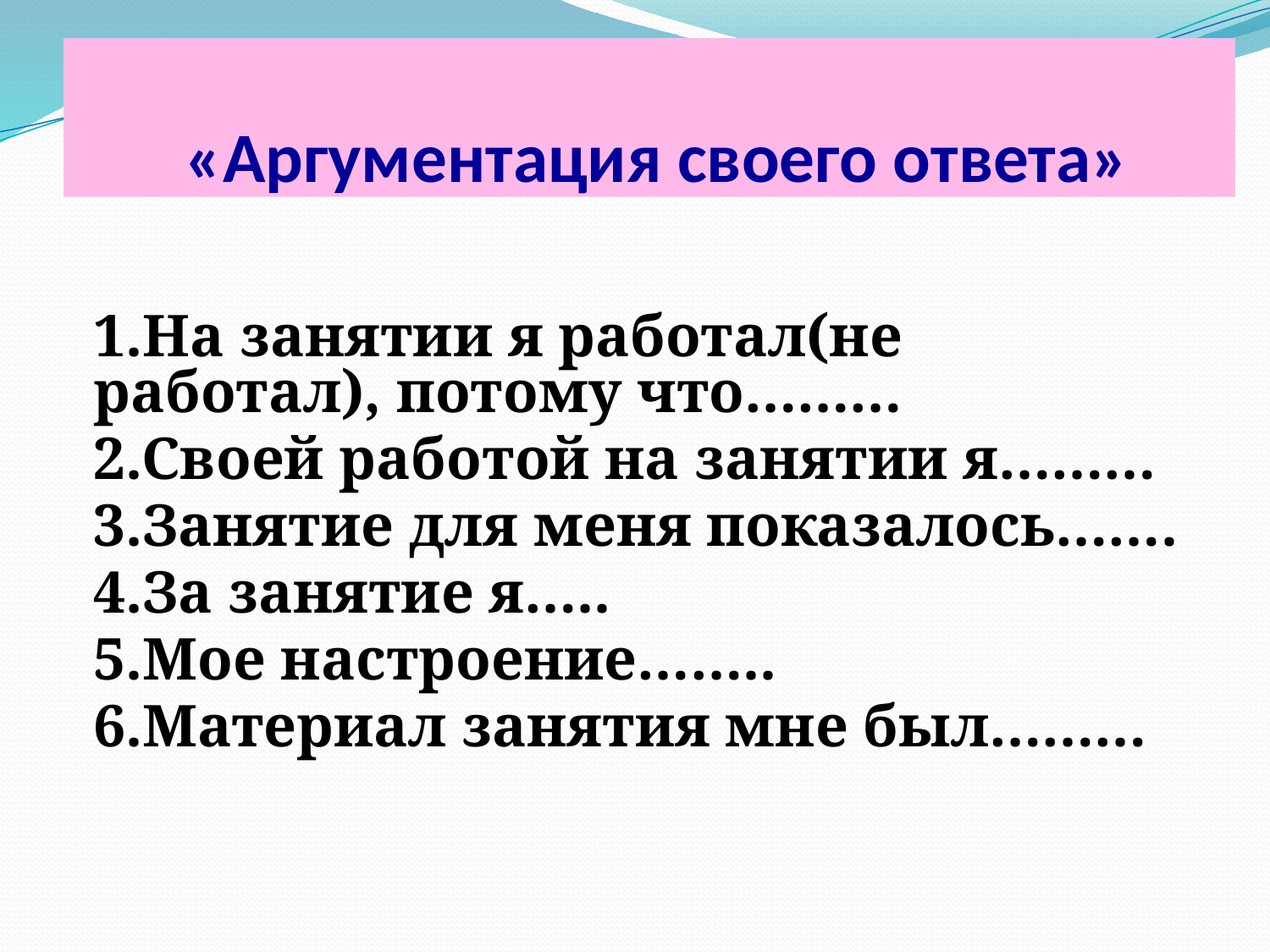

1.На занятии я работал(не работал), потому что………
2.Своей работой на занятии я………
3.Занятие для меня показалось…….
4.За занятие я…..
5.Мое настроение……..
6.Материал занятия мне был………

# «Аргументация своего ответа»